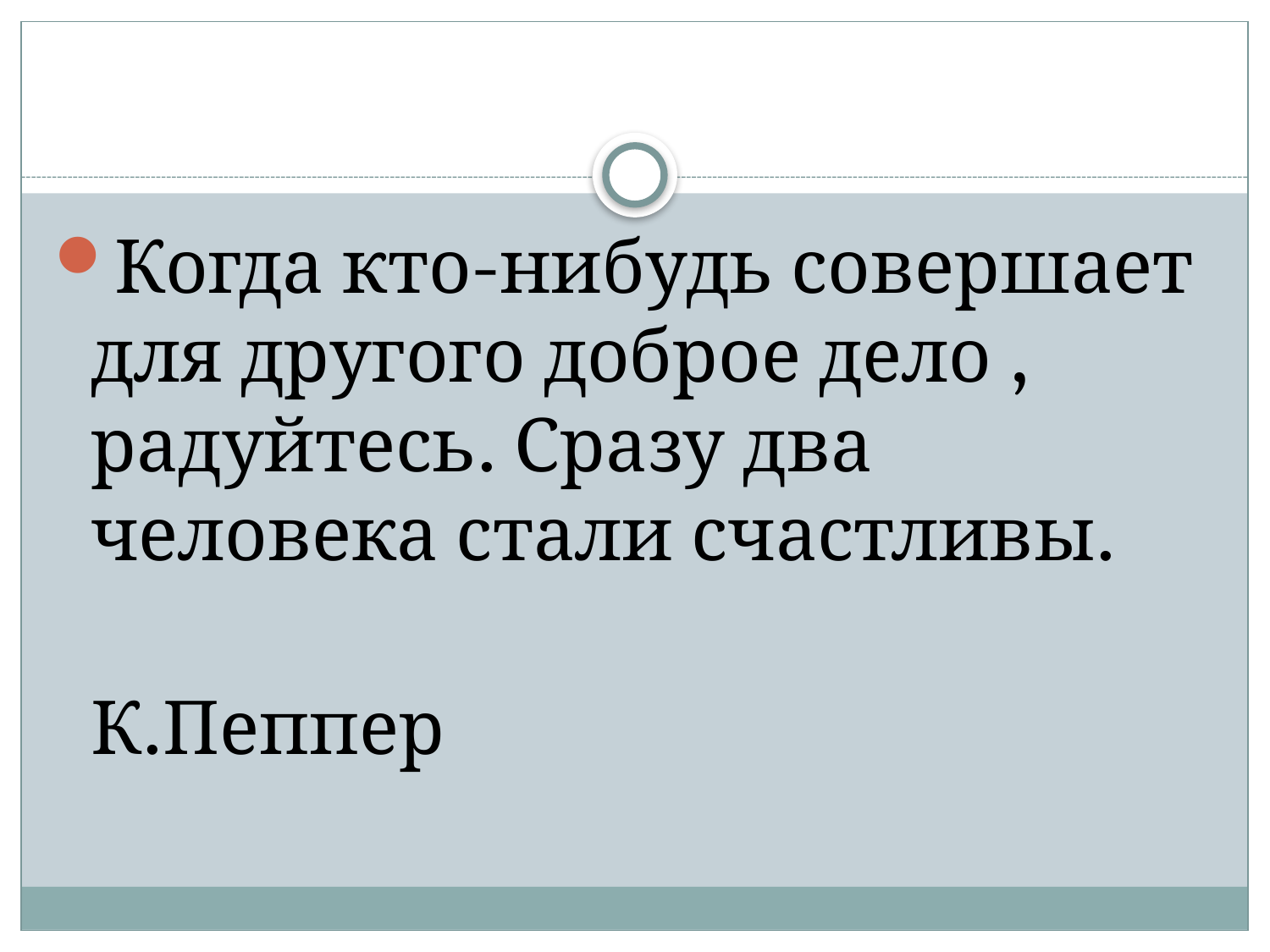

#
Когда кто-нибудь совершает для другого доброе дело , радуйтесь. Сразу два человека стали счастливы.
                                                      К.Пеппер